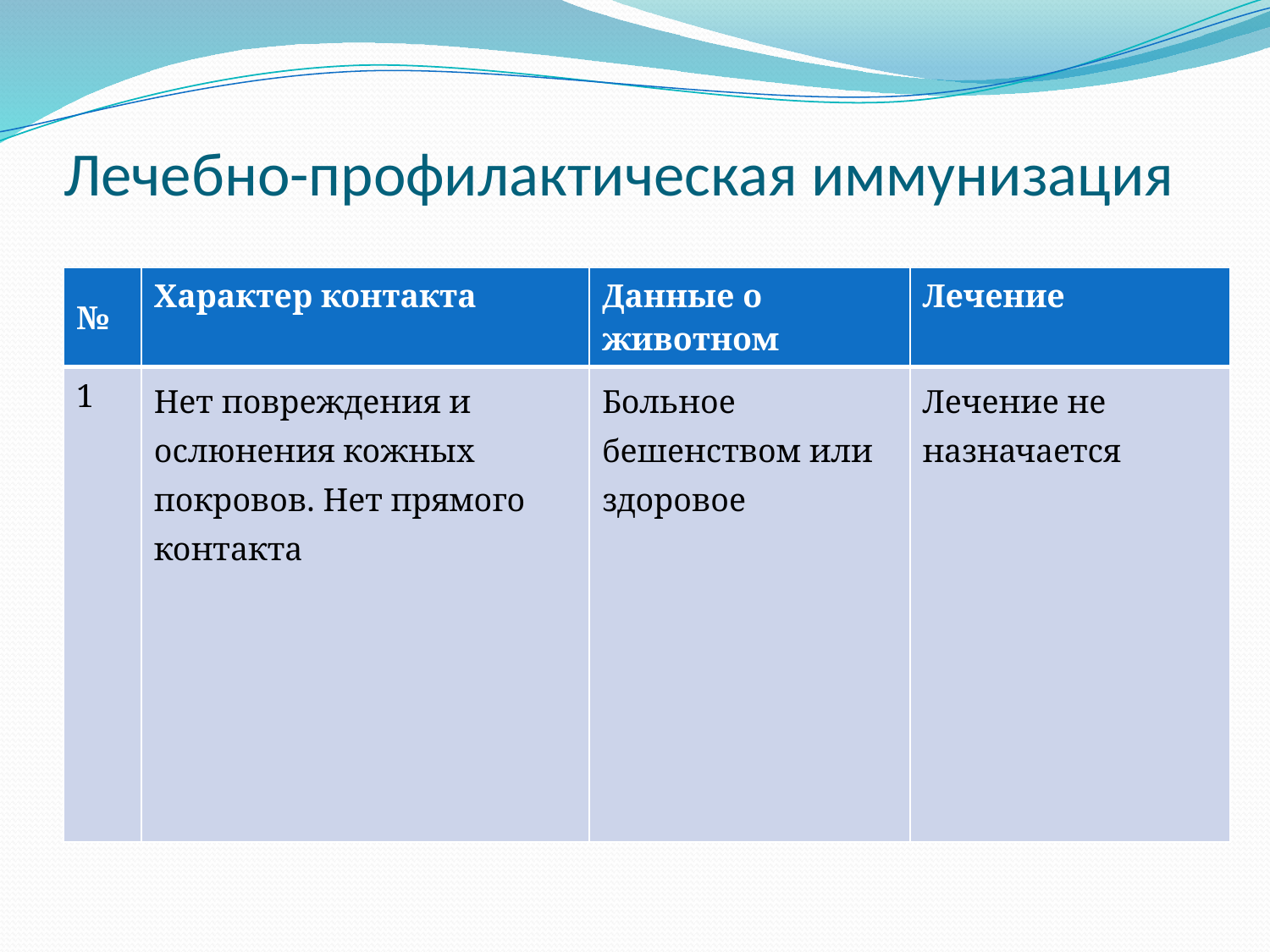

# Лечебно-профилактическая иммунизация
| № | Характер контакта | Данные о животном | Лечение |
| --- | --- | --- | --- |
| 1 | Нет повреждения и ослюнения кожных покровов. Нет прямого контакта | Больное бешенством или здоровое | Лечение не назначается |